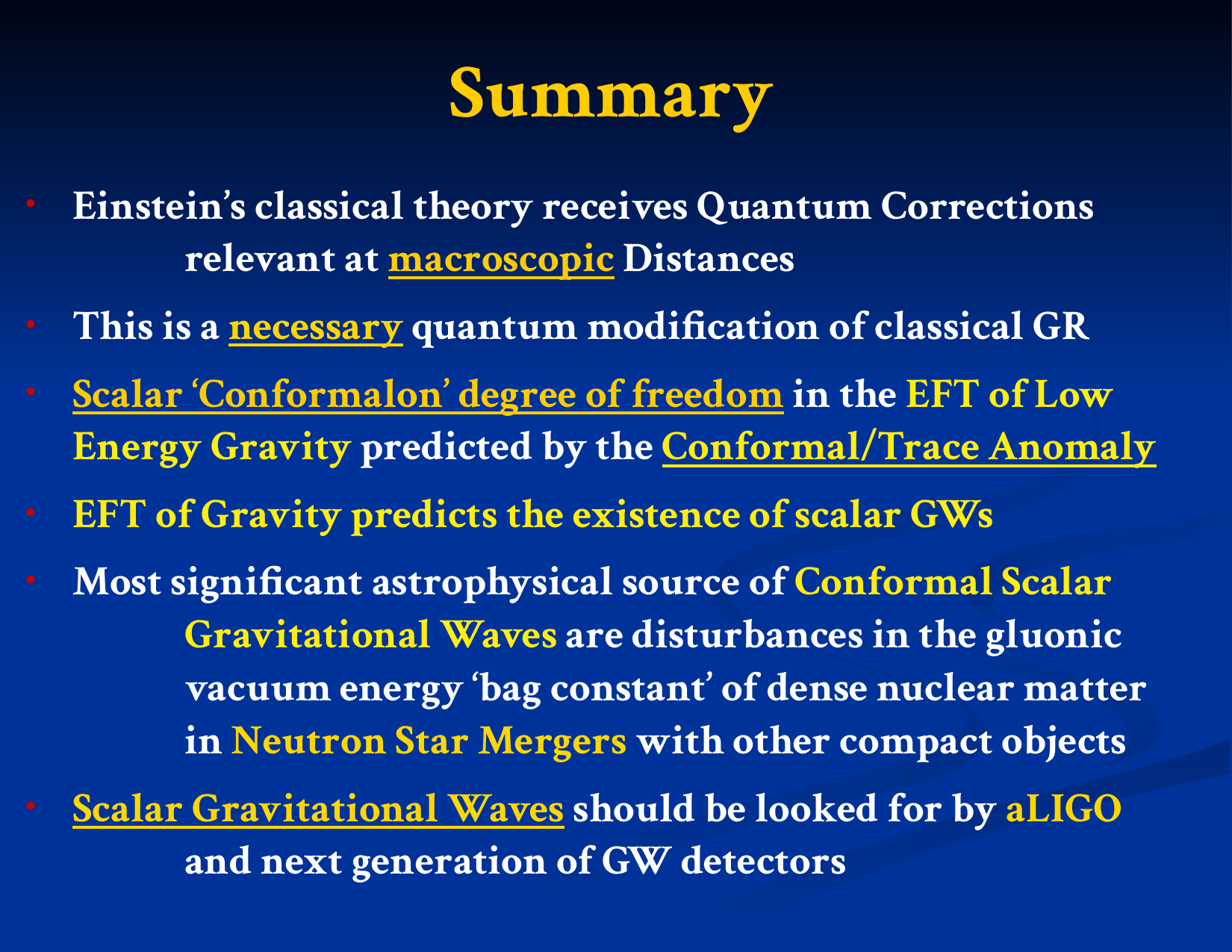

Summary
Einstein’s classical theory receives Quantum Corrections
		relevant at macroscopic Distances
This is a necessary quantum modification of classical GR
Scalar ‘Conformalon’ degree of freedom in the EFT of Low Energy Gravity predicted by the Conformal/Trace Anomaly
EFT of Gravity predicts the existence of scalar GWs
Most significant astrophysical source of Conformal Scalar
 		Gravitational Waves are disturbances in the gluonic
		vacuum energy ‘bag constant’ of dense nuclear matter
		in Neutron Star Mergers with other compact objects
Scalar Gravitational Waves should be looked for by aLIGO
		and next generation of GW detectors